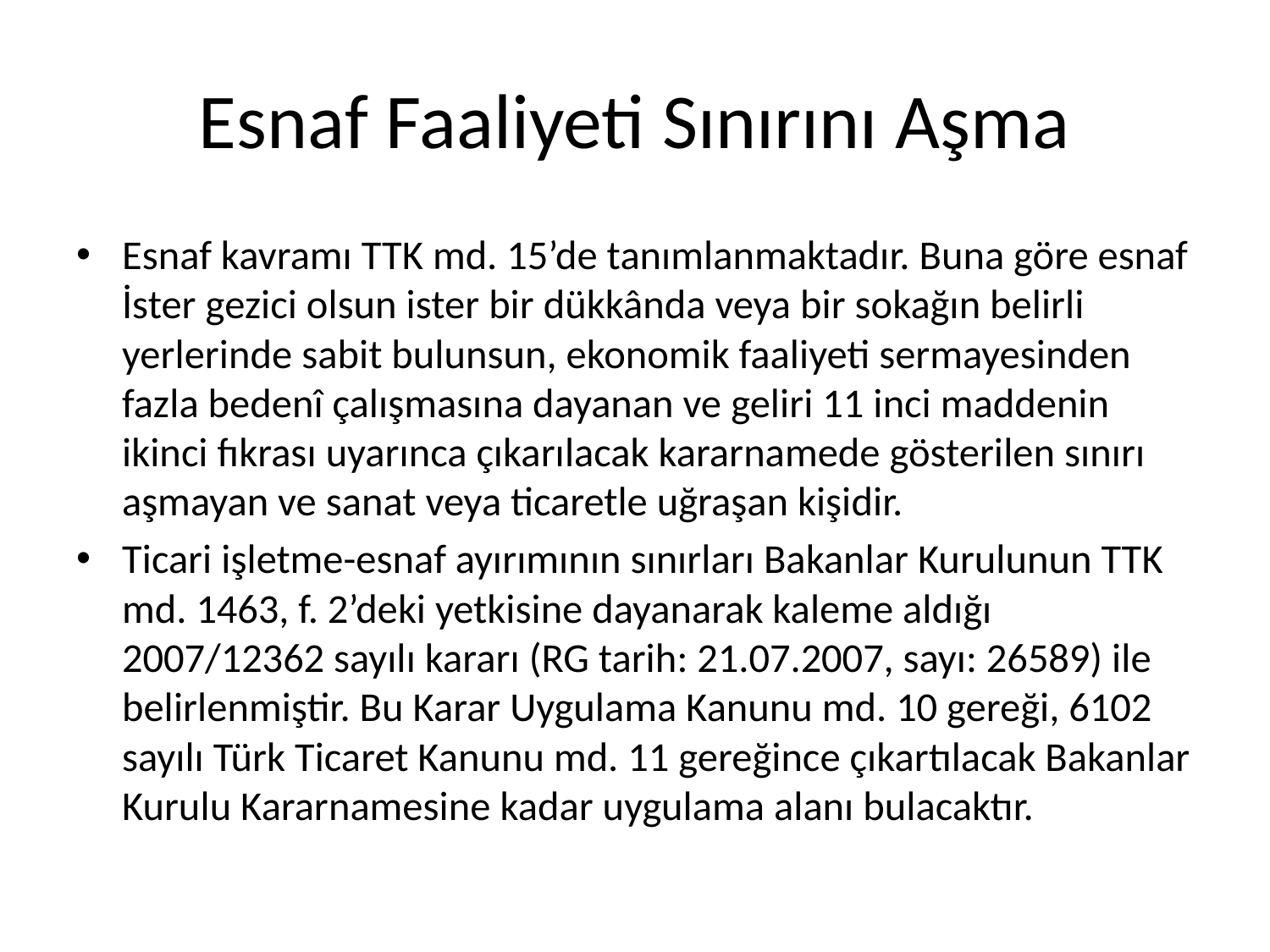

# Esnaf Faaliyeti Sınırını Aşma
Esnaf kavramı TTK md. 15’de tanımlanmaktadır. Buna göre esnaf İster gezici olsun ister bir dükkânda veya bir sokağın belirli yerlerinde sabit bulunsun, ekonomik faaliyeti sermayesinden fazla bedenî çalışmasına dayanan ve geliri 11 inci maddenin ikinci fıkrası uyarınca çıkarılacak kararnamede gösterilen sınırı aşmayan ve sanat veya ticaretle uğraşan kişidir.
Ticari işletme-esnaf ayırımının sınırları Bakanlar Kurulunun TTK md. 1463, f. 2’deki yetkisine dayanarak kaleme aldığı 2007/12362 sayılı kararı (RG tarih: 21.07.2007, sayı: 26589) ile belirlenmiştir. Bu Karar Uygulama Kanunu md. 10 gereği, 6102 sayılı Türk Ticaret Kanunu md. 11 gereğince çıkartılacak Bakanlar Kurulu Kararnamesine kadar uygulama alanı bulacaktır.